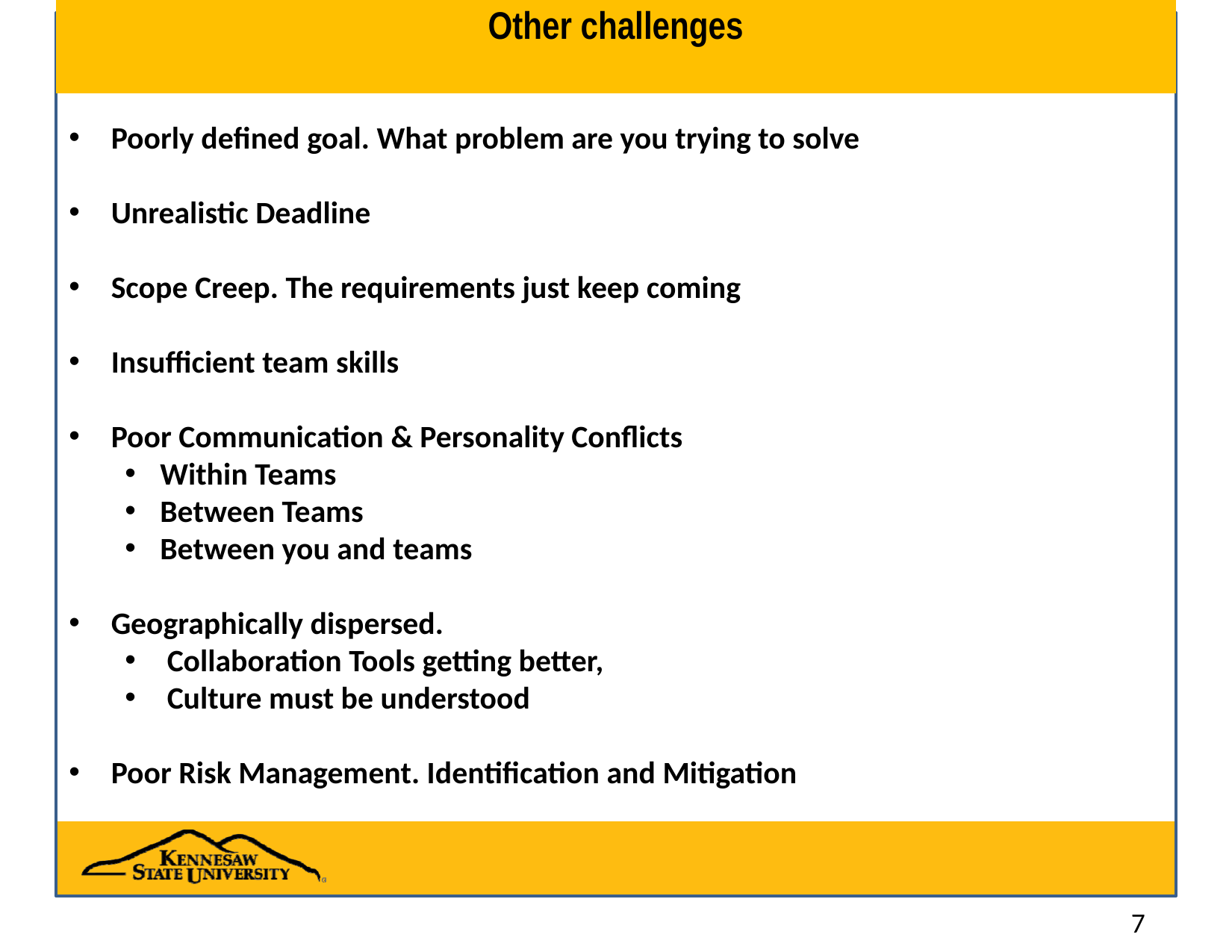

# Other challenges
Poorly defined goal. What problem are you trying to solve

Unrealistic Deadline

Scope Creep. The requirements just keep coming

Insufficient team skills

Poor Communication & Personality Conflicts
Within Teams
Between Teams
Between you and teams

Geographically dispersed.
Collaboration Tools getting better,
Culture must be understood

Poor Risk Management. Identification and Mitigation